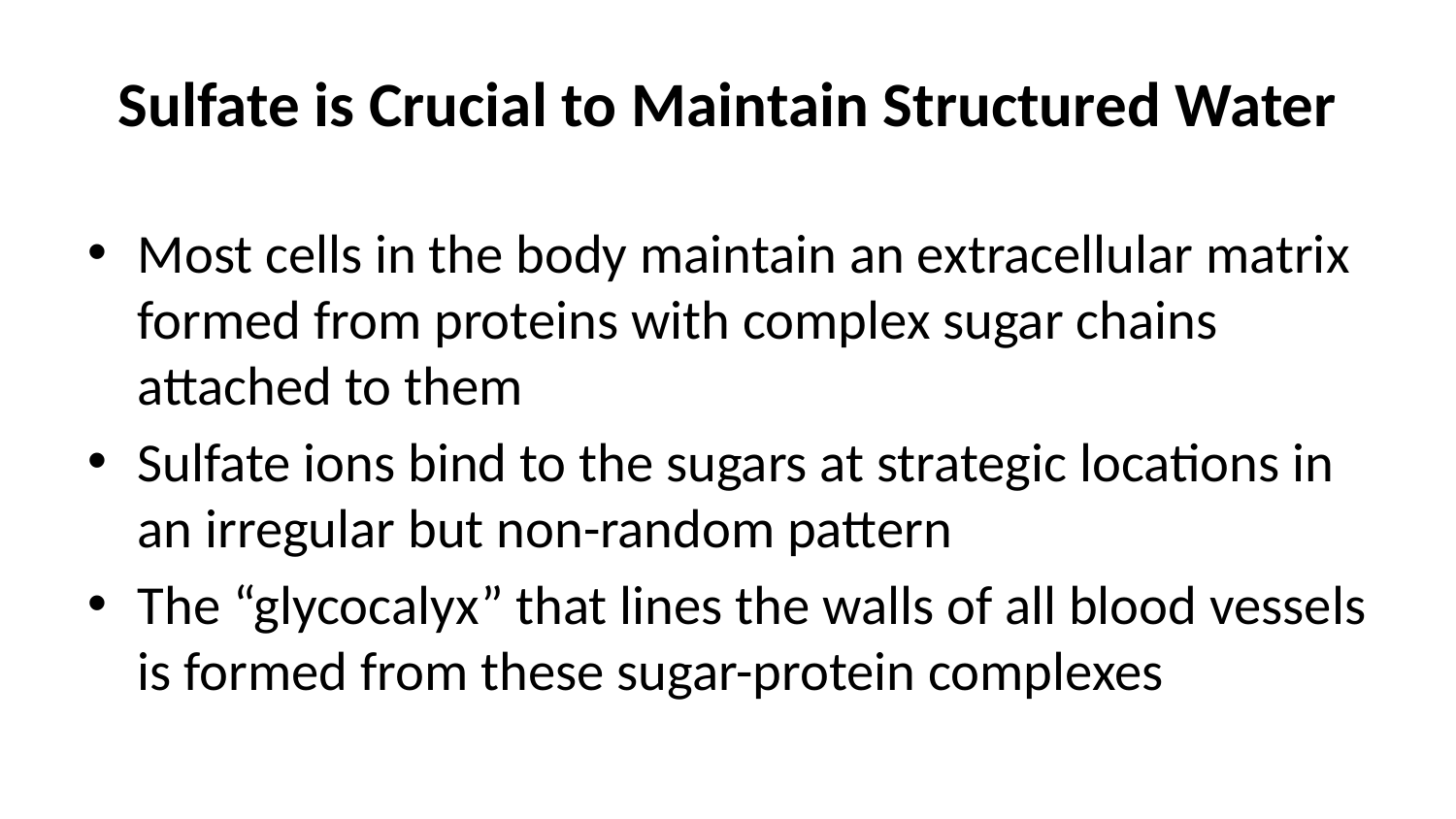

# Sulfate is Crucial to Maintain Structured Water
Most cells in the body maintain an extracellular matrix formed from proteins with complex sugar chains attached to them
Sulfate ions bind to the sugars at strategic locations in an irregular but non-random pattern
The “glycocalyx” that lines the walls of all blood vessels is formed from these sugar-protein complexes